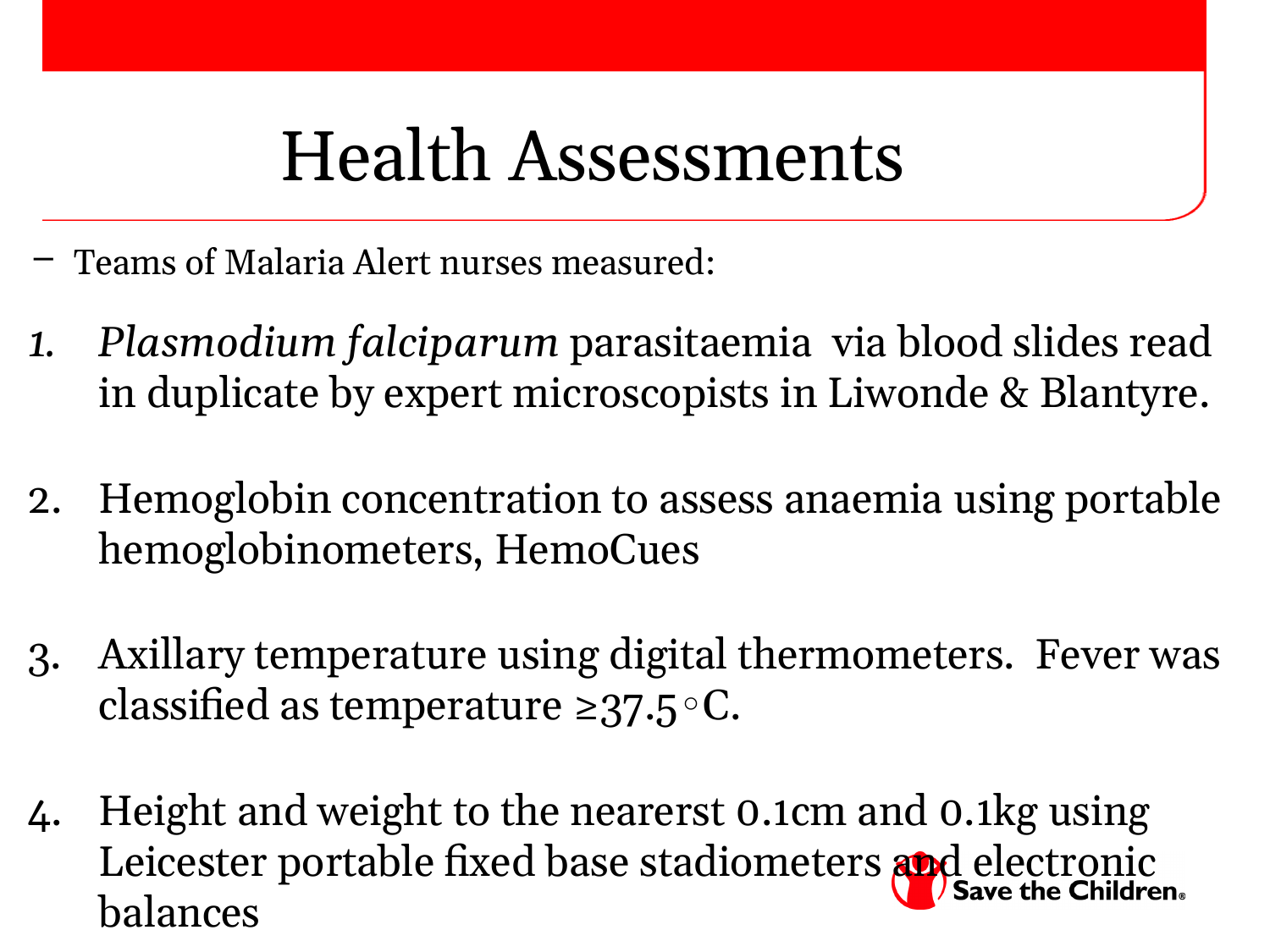

# Health Assessments
Teams of Malaria Alert nurses measured:

Plasmodium falciparum parasitaemia  via blood slides read in duplicate by expert microscopists in Liwonde & Blantyre.

Hemoglobin concentration to assess anaemia using portable hemoglobinometers, HemoCues

Axillary temperature using digital thermometers.  Fever was classified as temperature ≥37.5◦C.

Height and weight to the nearerst 0.1cm and 0.1kg using Leicester portable fixed base stadiometers and electronic balances